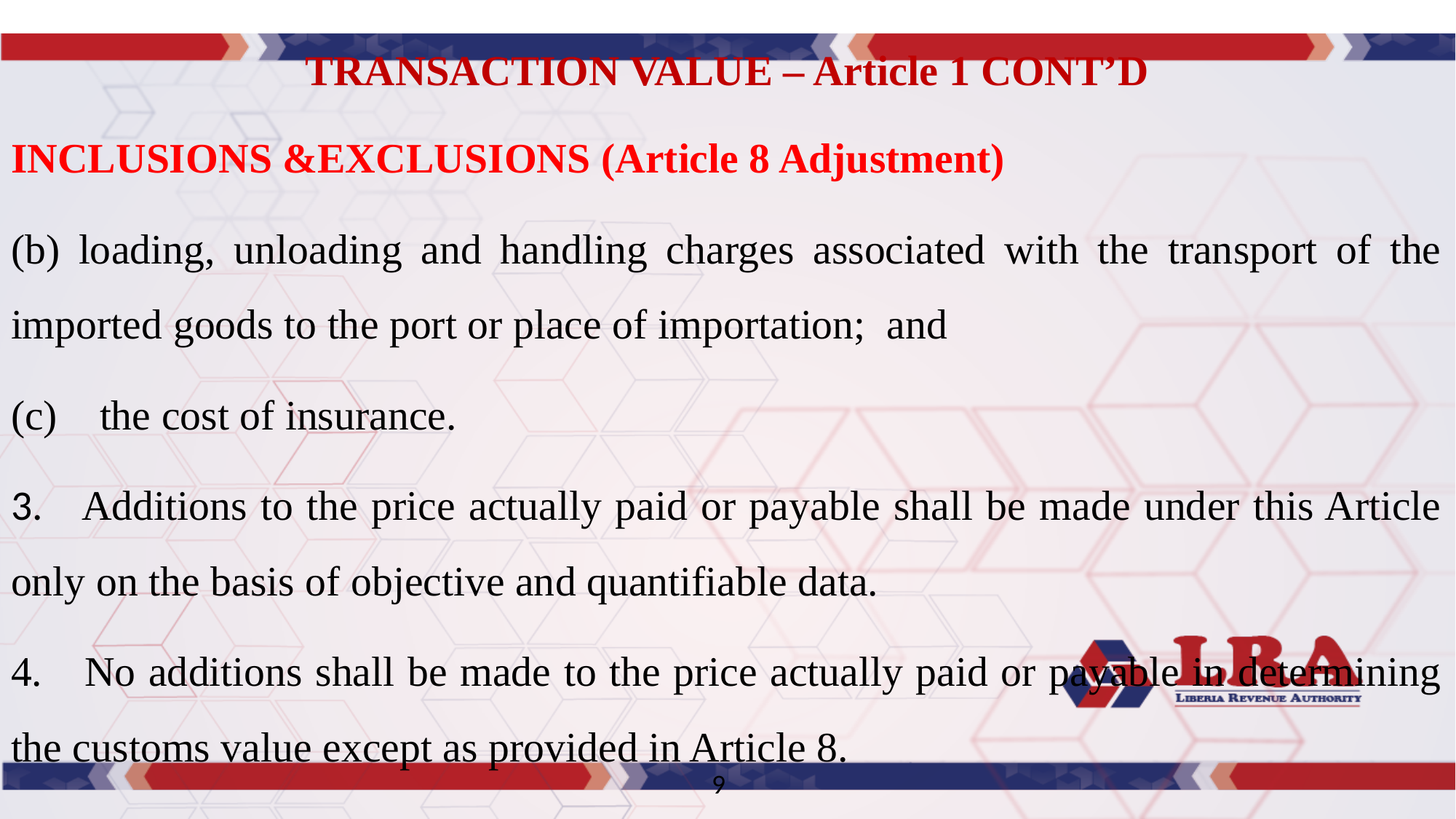

# TRANSACTION VALUE – Article 1 CONT’D
INCLUSIONS &EXCLUSIONS (Article 8 Adjustment)
(b) loading, unloading and handling charges associated with the transport of the imported goods to the port or place of importation;  and
(c)    the cost of insurance.
3.    Additions to the price actually paid or payable shall be made under this Article only on the basis of objective and quantifiable data.
4.    No additions shall be made to the price actually paid or payable in determining the customs value except as provided in Article 8.

9